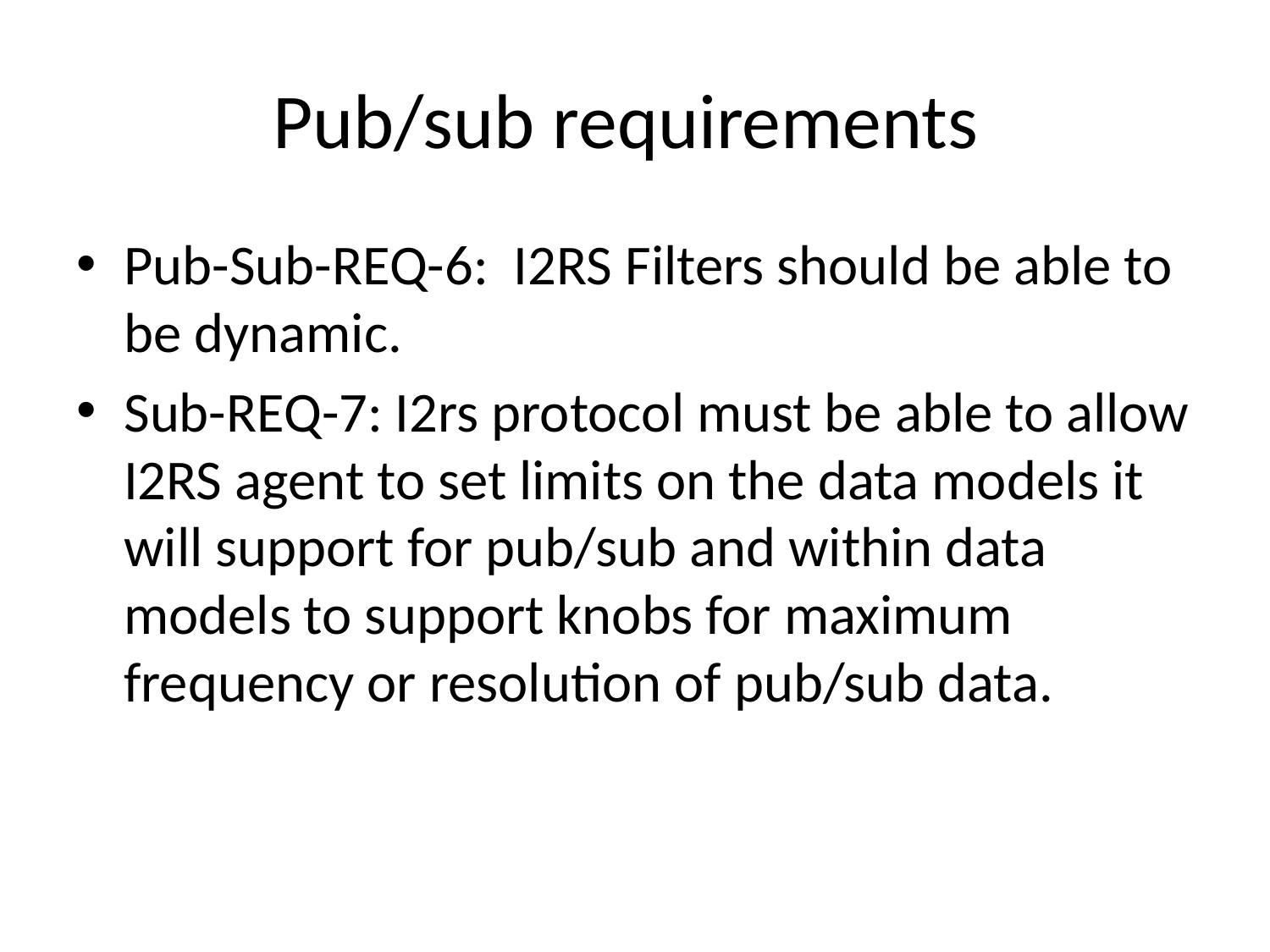

# Pub/sub requirements
Pub-Sub-REQ-6:  I2RS Filters should be able to be dynamic.
Sub-REQ-7: I2rs protocol must be able to allow I2RS agent to set limits on the data models it will support for pub/sub and within data models to support knobs for maximum frequency or resolution of pub/sub data.